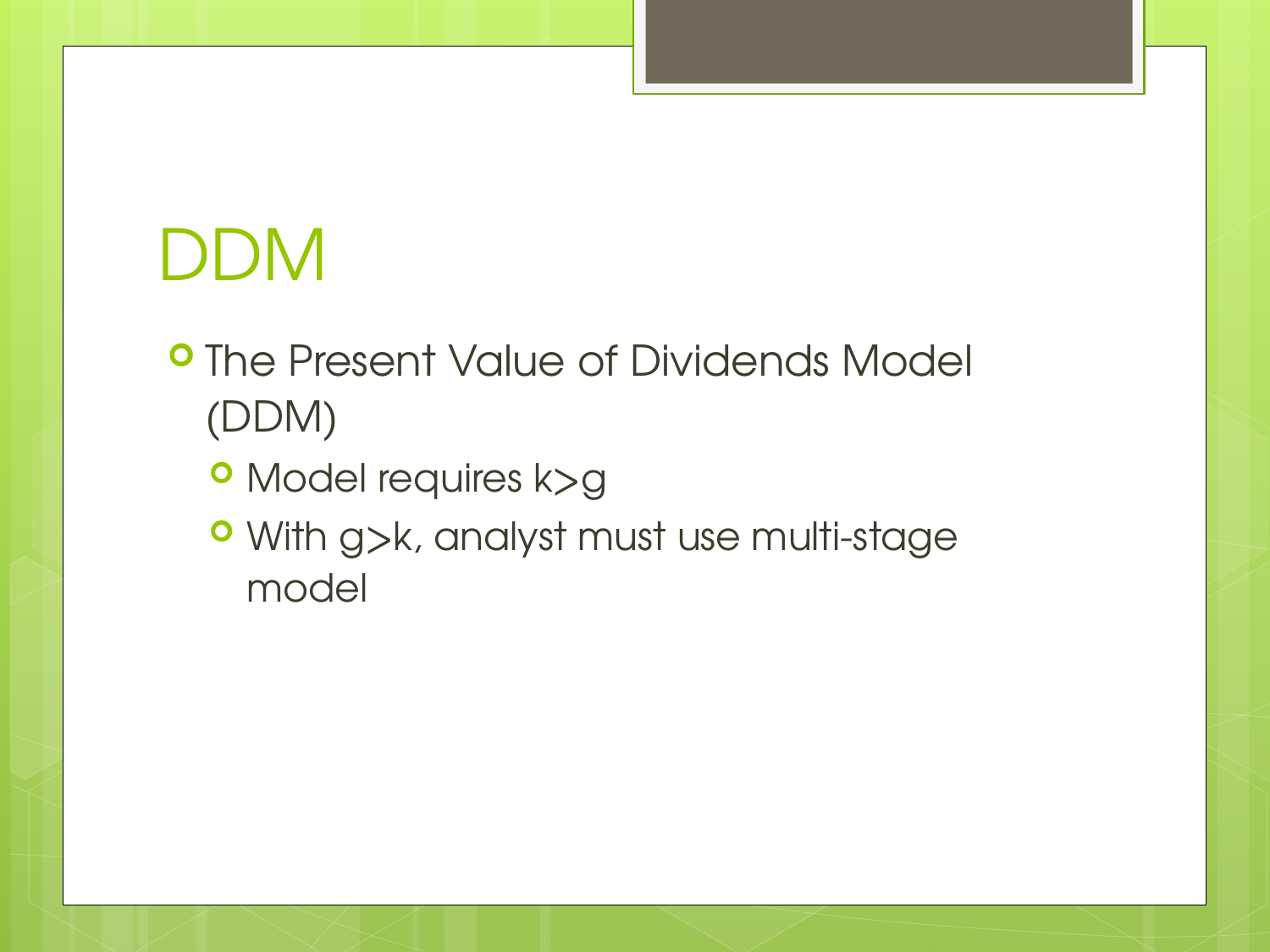

# DDM
The Present Value of Dividends Model (DDM)
Model requires k>g
With g>k, analyst must use multi-stage model